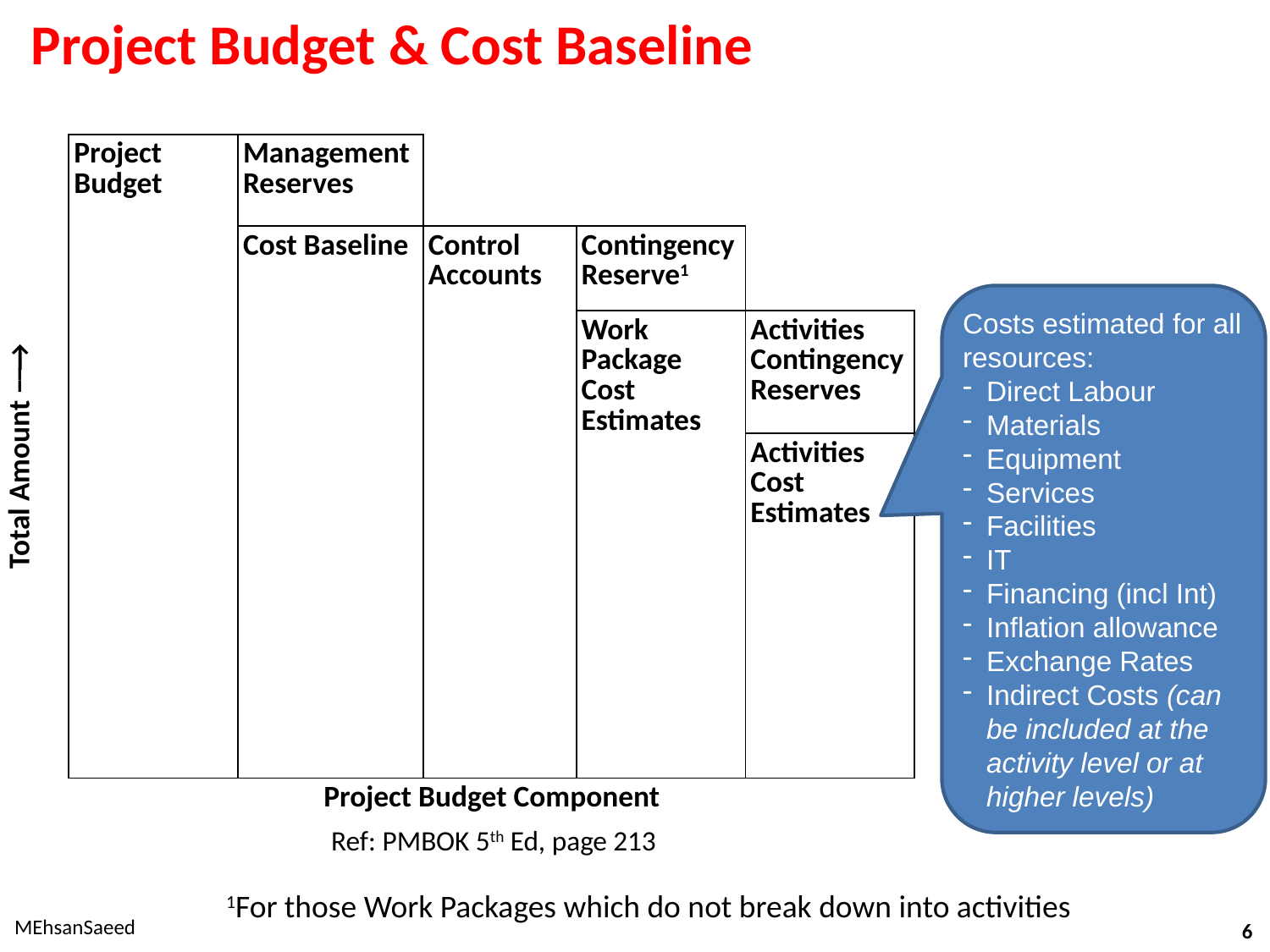

# Project Budget & Cost Baseline
| Total Amount −−→ | Project Budget | Management Reserves |  |  |  |
| --- | --- | --- | --- | --- | --- |
|  |  | Cost Baseline | Control Accounts | Contingency Reserve1 |  |
|  |  |  |  | Work Package Cost Estimates | Activities Contingency Reserves |
|  |  |  |  |  | Activities Cost Estimates |
|  | Project Budget Component |  |  |  |  |
Costs estimated for all resources:
Direct Labour
Materials
Equipment
Services
Facilities
IT
Financing (incl Int)
Inflation allowance
Exchange Rates
Indirect Costs (can be included at the activity level or at higher levels)
Ref: PMBOK 5th Ed, page 213
1For those Work Packages which do not break down into activities
MEhsanSaeed
6